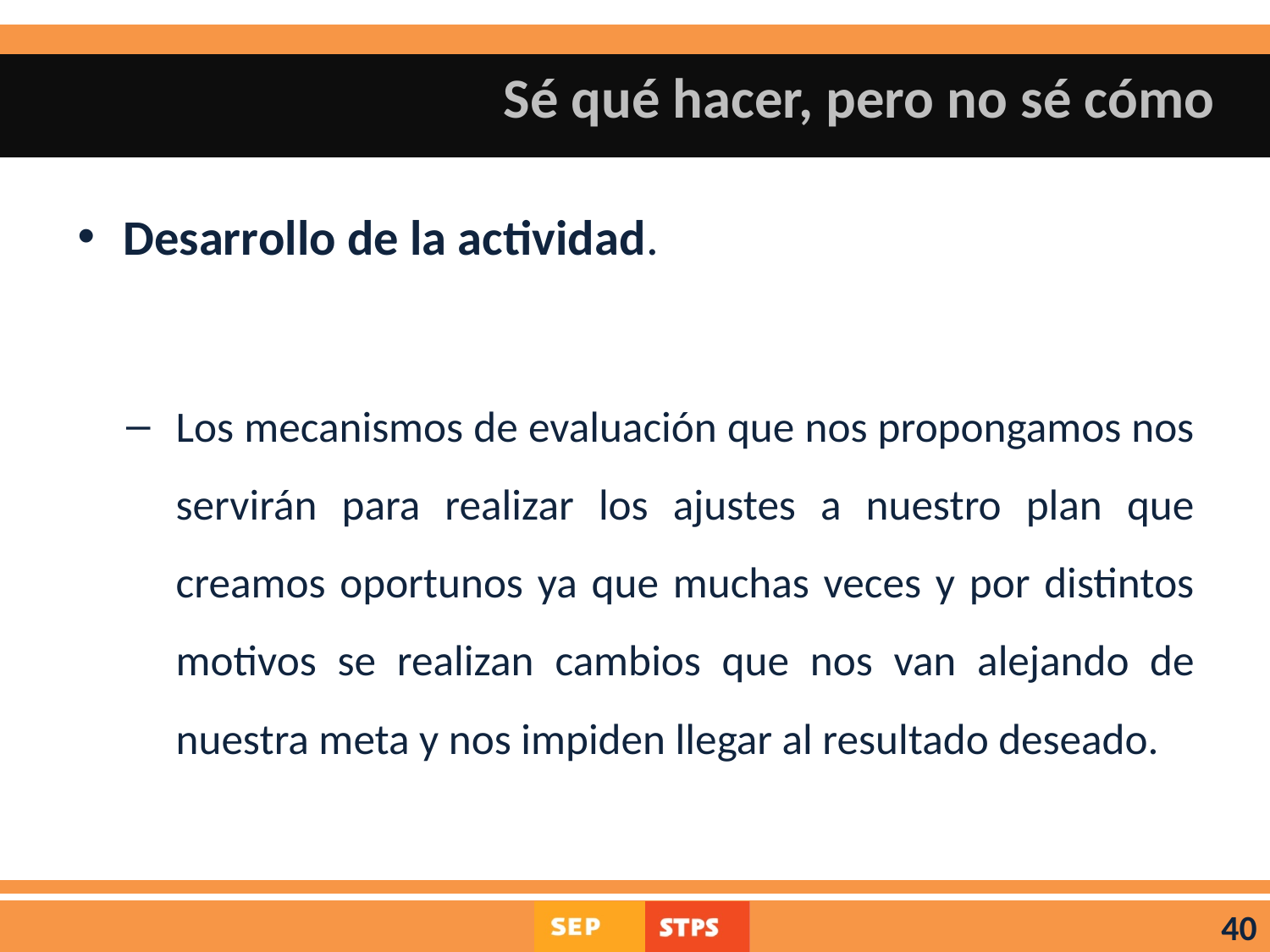

Sé qué hacer, pero no sé cómo
Desarrollo de la actividad.

Los mecanismos de evaluación que nos propongamos nos servirán para realizar los ajustes a nuestro plan que creamos oportunos ya que muchas veces y por distintos motivos se realizan cambios que nos van alejando de nuestra meta y nos impiden llegar al resultado deseado.
40